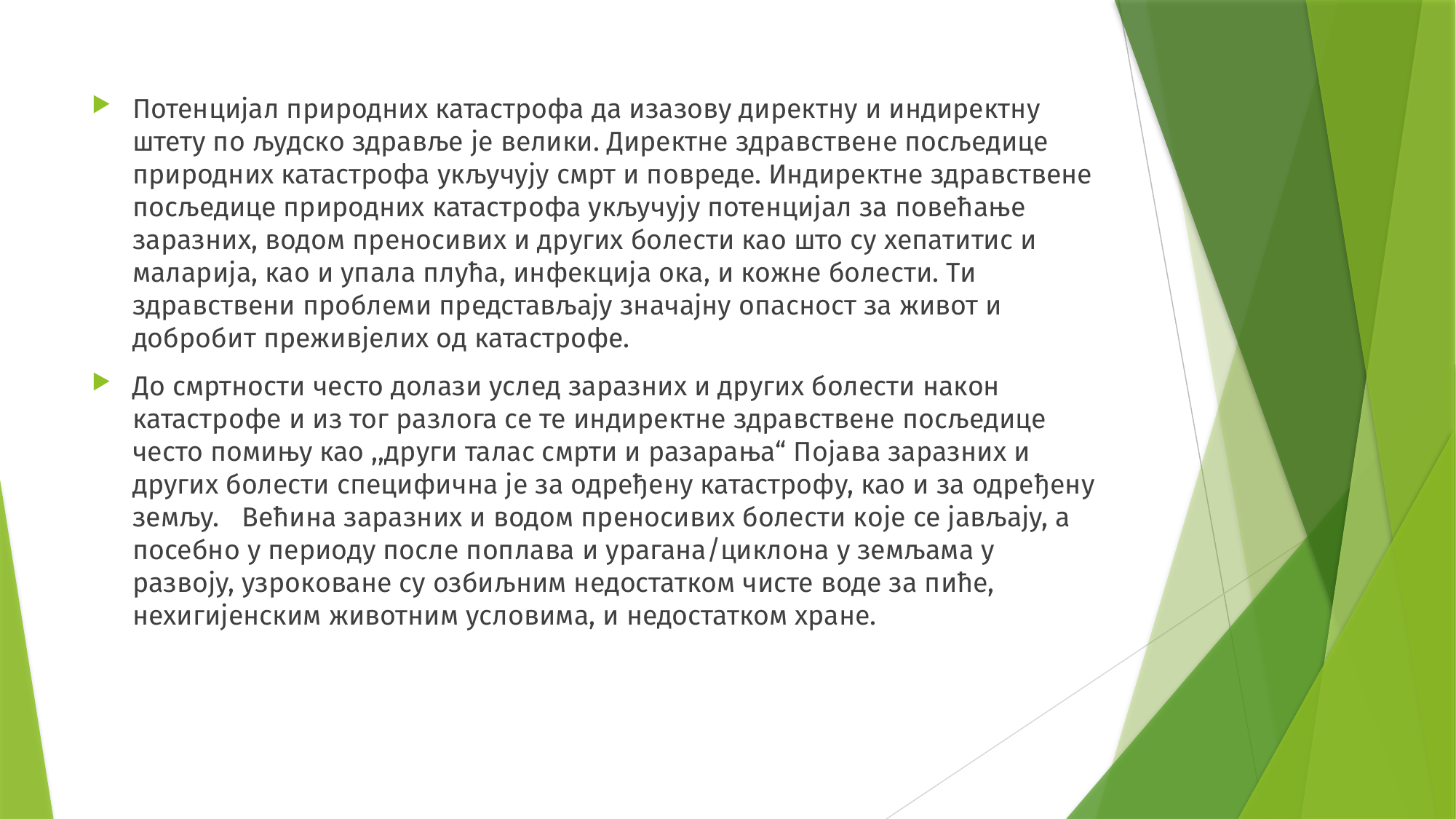

Потенцијал природних катастрофа да изазову директну и индиректну штету по људско здравље је велики. Директне здравствене посљедице природних катастрофа укључују смрт и повреде. Индиректне здравствене посљедице природних катастрофа укључују потенцијал за повећање заразних, водом преносивих и других болести као што су хепатитис и маларија, као и упала плућа, инфекција ока, и кожне болести. Ти здравствени проблеми представљају значајну опасност за живот и добробит преживјелих од катастрофе.
До смртности често долази услед заразних и других болести након катастрофе и из тог разлога се те индиректне здравствене посљедице често помињу као ,,други талас смрти и разарања“ Појава заразних и других болести специфична је за одређену катастрофу, као и за одређену земљу.	Већина заразних и водом преносивих болести које се јављају, а посебно у периоду после поплава и урагана/циклона у земљама у развоју, узроковане су озбиљним недостатком чисте воде за пиће, нехигијенским животним условима, и недостатком хране.